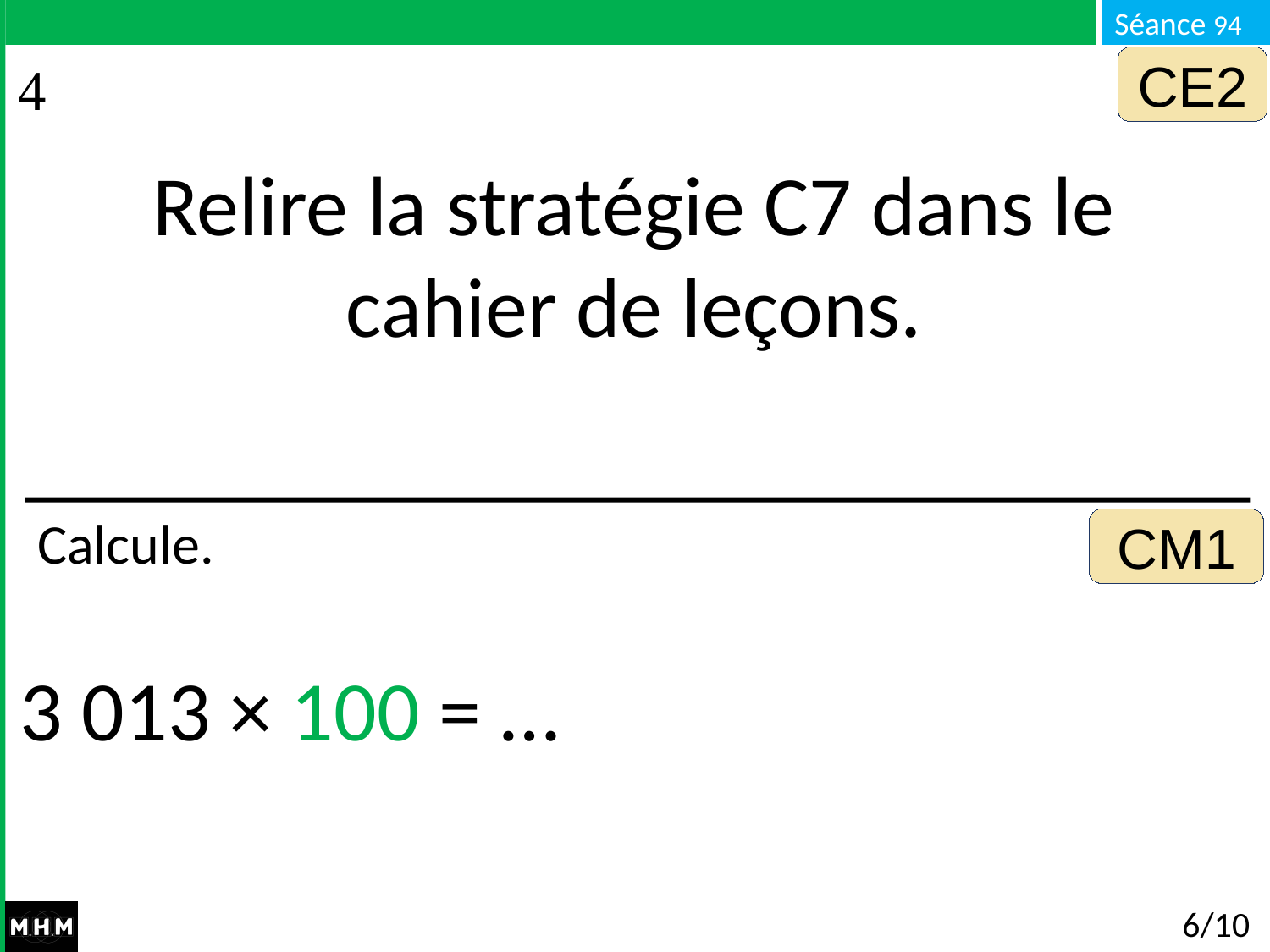

CE2
Relire la stratégie C7 dans le cahier de leçons.

CM1
Calcule.
3 013 × 100 = …
# 6/10